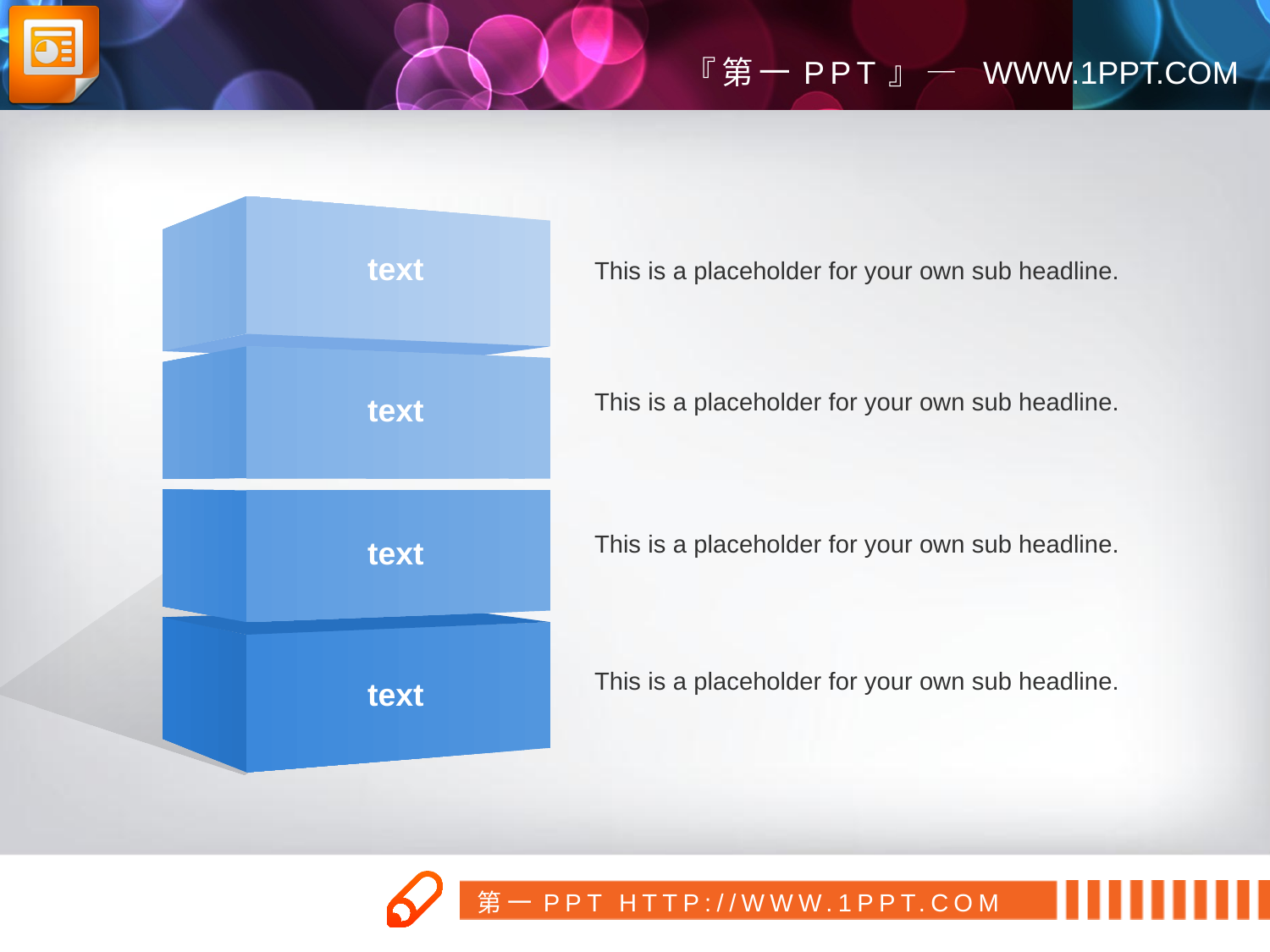

text
This is a placeholder for your own sub headline.
This is a placeholder for your own sub headline.
text
This is a placeholder for your own sub headline.
text

This is a placeholder for your own sub headline.
text